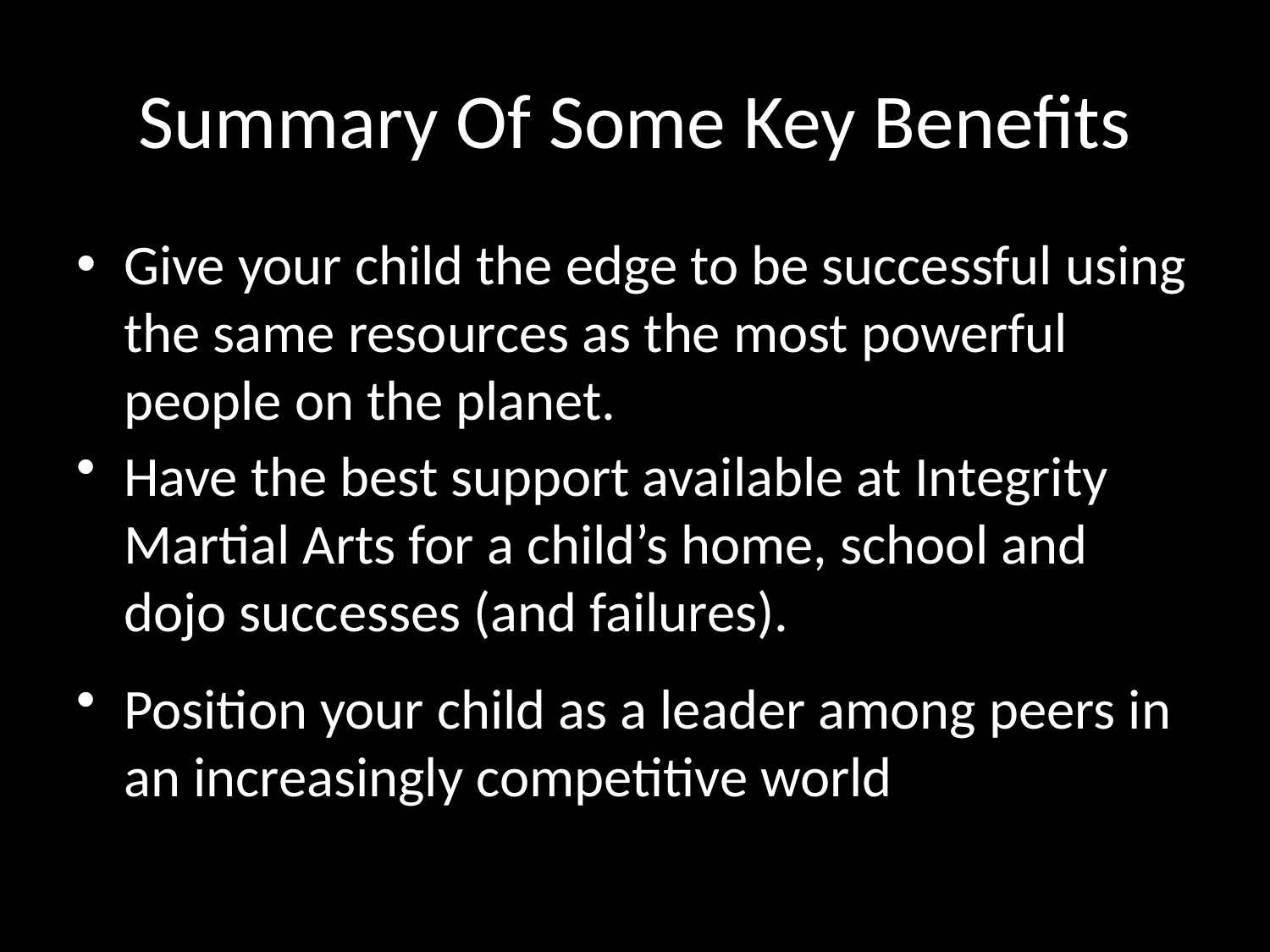

# Summary Of Some Key Benefits
Give your child the edge to be successful using the same resources as the most powerful people on the planet.

Have the best support available at Integrity Martial Arts for a child’s home, school and dojo successes (and failures).

Position your child as a leader among peers in an increasingly competitive world